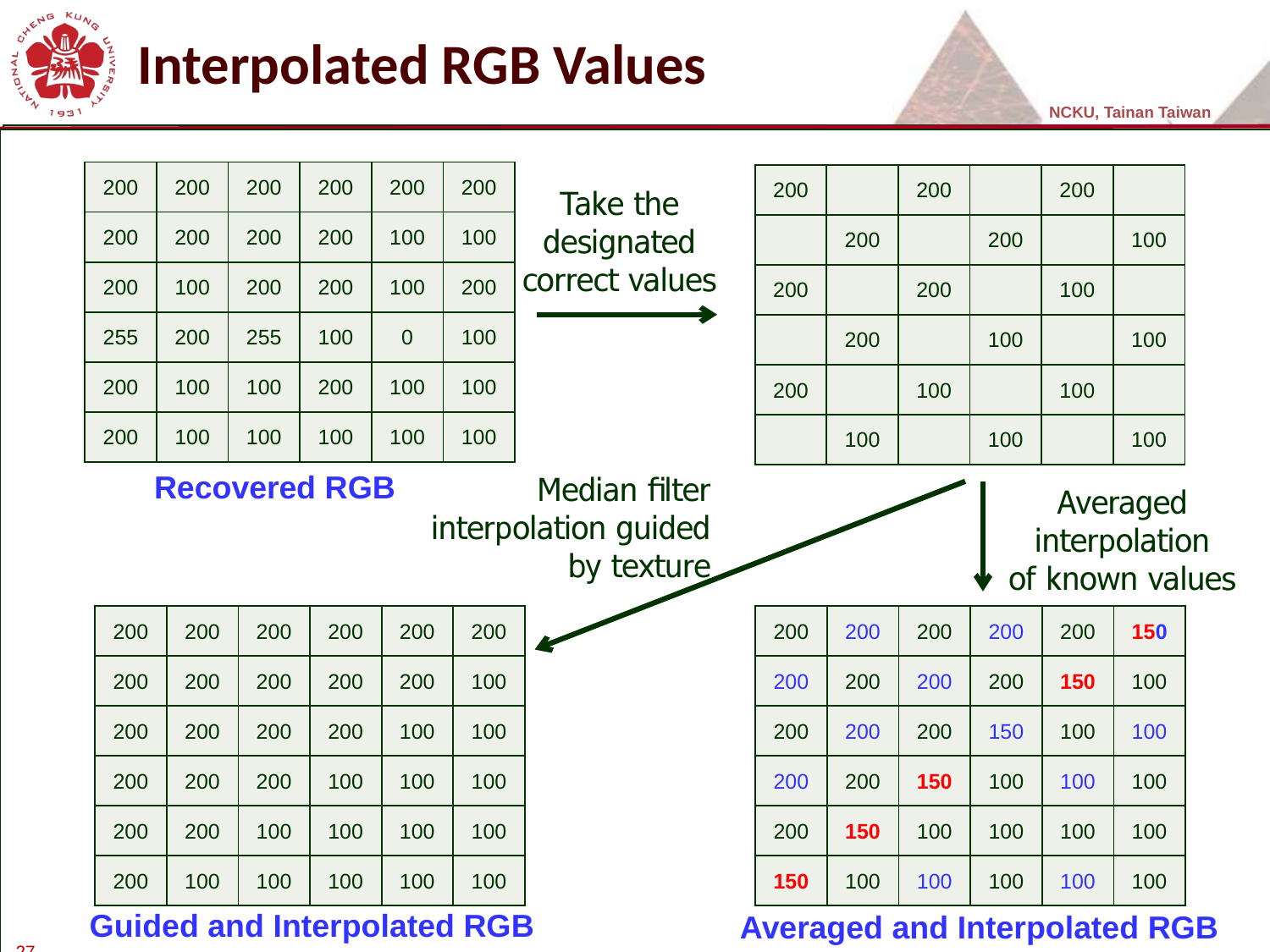

# Interpolated RGB Values
| 200 | 200 | 200 | 200 | 200 | 200 |
| --- | --- | --- | --- | --- | --- |
| 200 | 200 | 200 | 200 | 100 | 100 |
| 200 | 100 | 200 | 200 | 100 | 200 |
| 255 | 200 | 255 | 100 | 0 | 100 |
| 200 | 100 | 100 | 200 | 100 | 100 |
| 200 | 100 | 100 | 100 | 100 | 100 |
| 200 |  | 200 |  | 200 |  |
| --- | --- | --- | --- | --- | --- |
|  | 200 |  | 200 |  | 100 |
| 200 |  | 200 |  | 100 |  |
|  | 200 |  | 100 |  | 100 |
| 200 |  | 100 |  | 100 |  |
|  | 100 |  | 100 |  | 100 |
Take the designated correct values
Recovered RGB
Median filter interpolation guided by texture
Averaged interpolation
of known values
| 200 | 200 | 200 | 200 | 200 | 200 |
| --- | --- | --- | --- | --- | --- |
| 200 | 200 | 200 | 200 | 200 | 100 |
| 200 | 200 | 200 | 200 | 100 | 100 |
| 200 | 200 | 200 | 100 | 100 | 100 |
| 200 | 200 | 100 | 100 | 100 | 100 |
| 200 | 100 | 100 | 100 | 100 | 100 |
| 200 | 200 | 200 | 200 | 200 | 150 |
| --- | --- | --- | --- | --- | --- |
| 200 | 200 | 200 | 200 | 150 | 100 |
| 200 | 200 | 200 | 150 | 100 | 100 |
| 200 | 200 | 150 | 100 | 100 | 100 |
| 200 | 150 | 100 | 100 | 100 | 100 |
| 150 | 100 | 100 | 100 | 100 | 100 |
Guided and Interpolated RGB
Averaged and Interpolated RGB
27